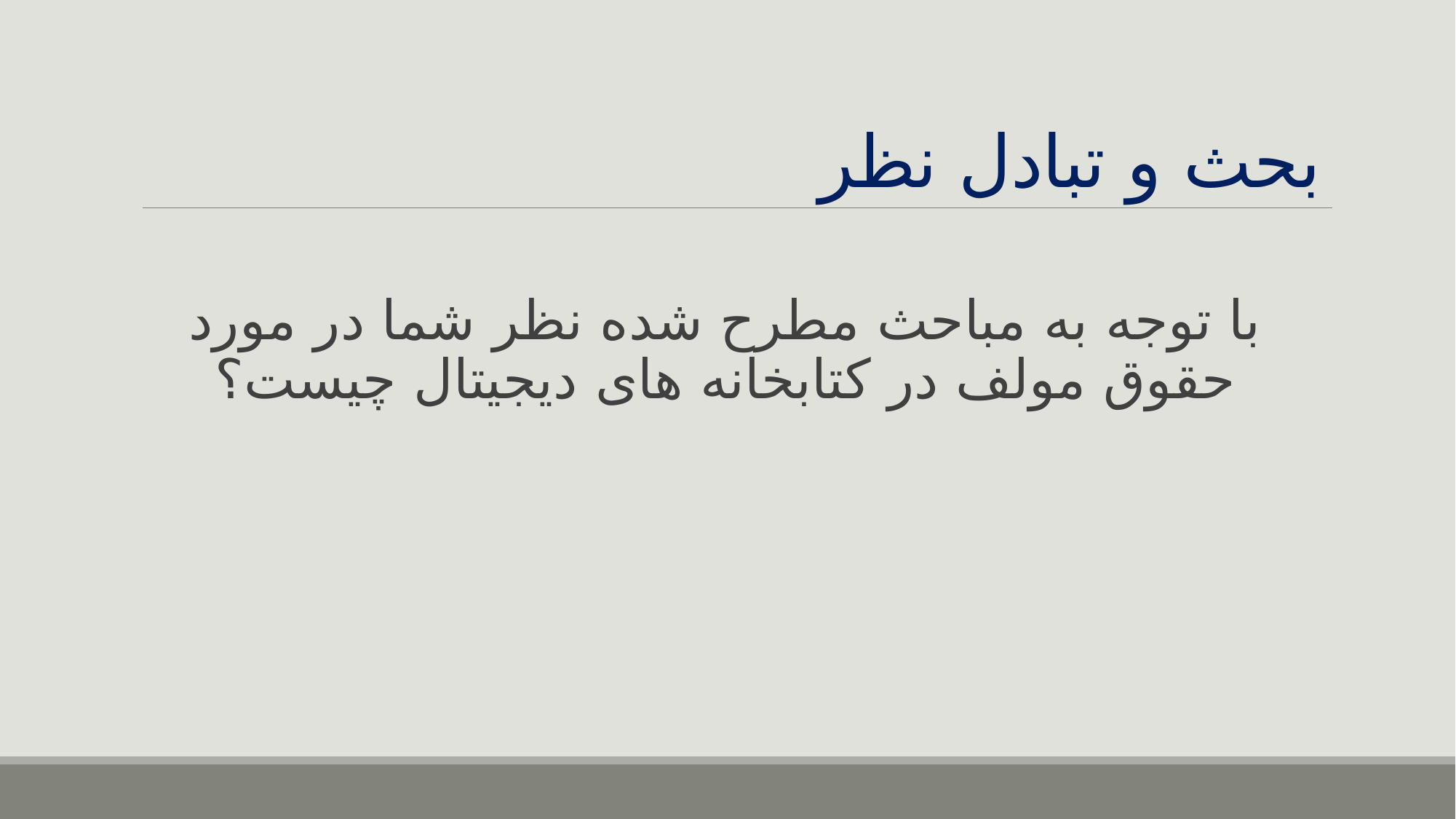

# بحث و تبادل نظر
با توجه به مباحث مطرح شده نظر شما در مورد حقوق مولف در کتابخانه های دیجیتال چیست؟